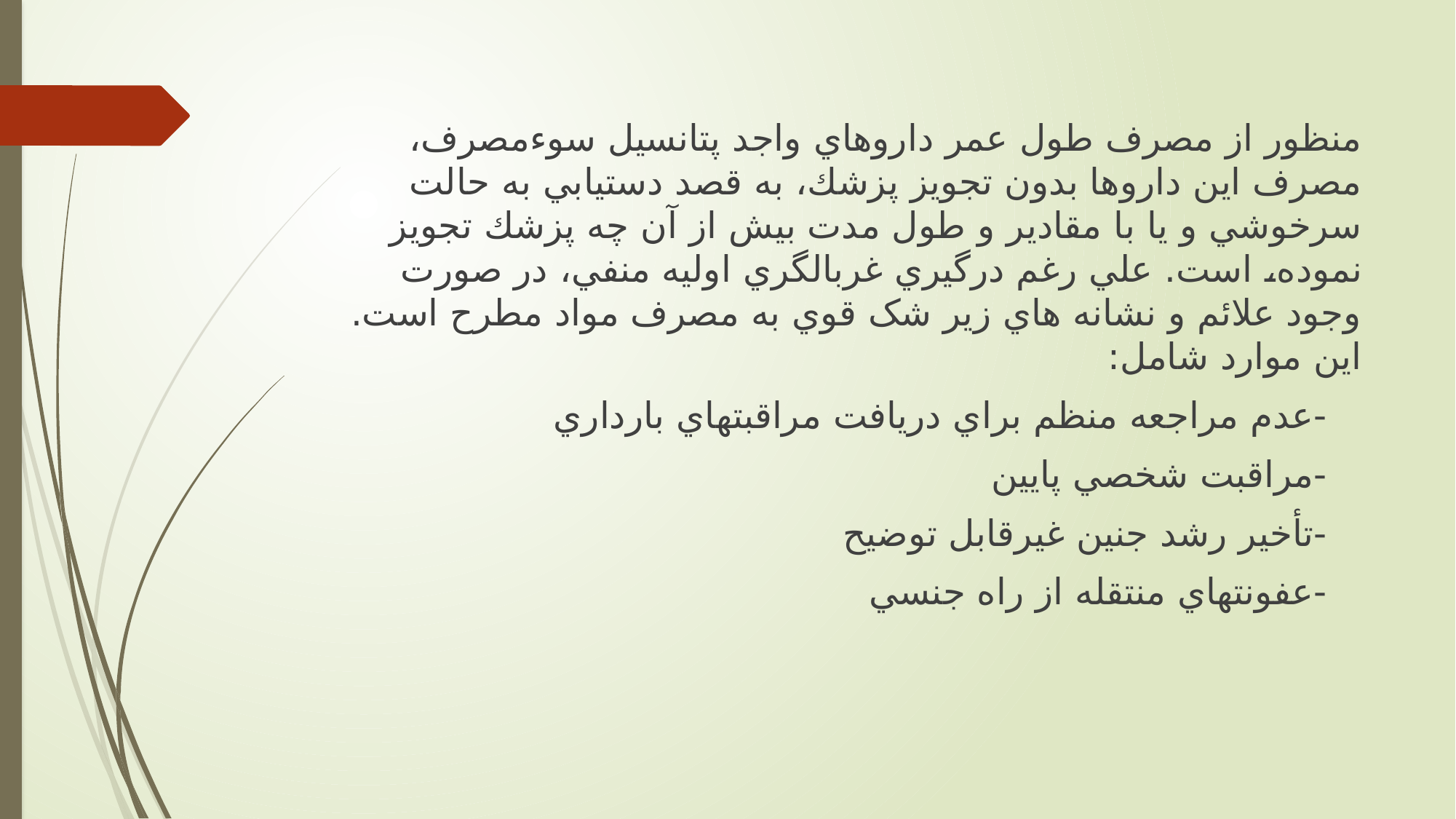

منظور از مصرف طول عمر داروهاي واجد پتانسیل سوءمصرف، مصرف اين داروها بدون تجويز پزشك، به قصد دستیابي به حالت سرخوشي و يا با مقادير و طول مدت بیش از آن چه پزشك تجويز نموده، است. علي رغم درگیري غربالگري اولیه منفي، در صورت وجود علائم و نشانه هاي زير شک قوي به مصرف مواد مطرح است. اين موارد شامل:
   -عدم مراجعه منظم براي دريافت مراقبتهاي بارداري
   -مراقبت شخصي پايین
   -تأخیر رشد جنین غیرقابل توضیح
   -عفونتهاي منتقله از راه جنسي